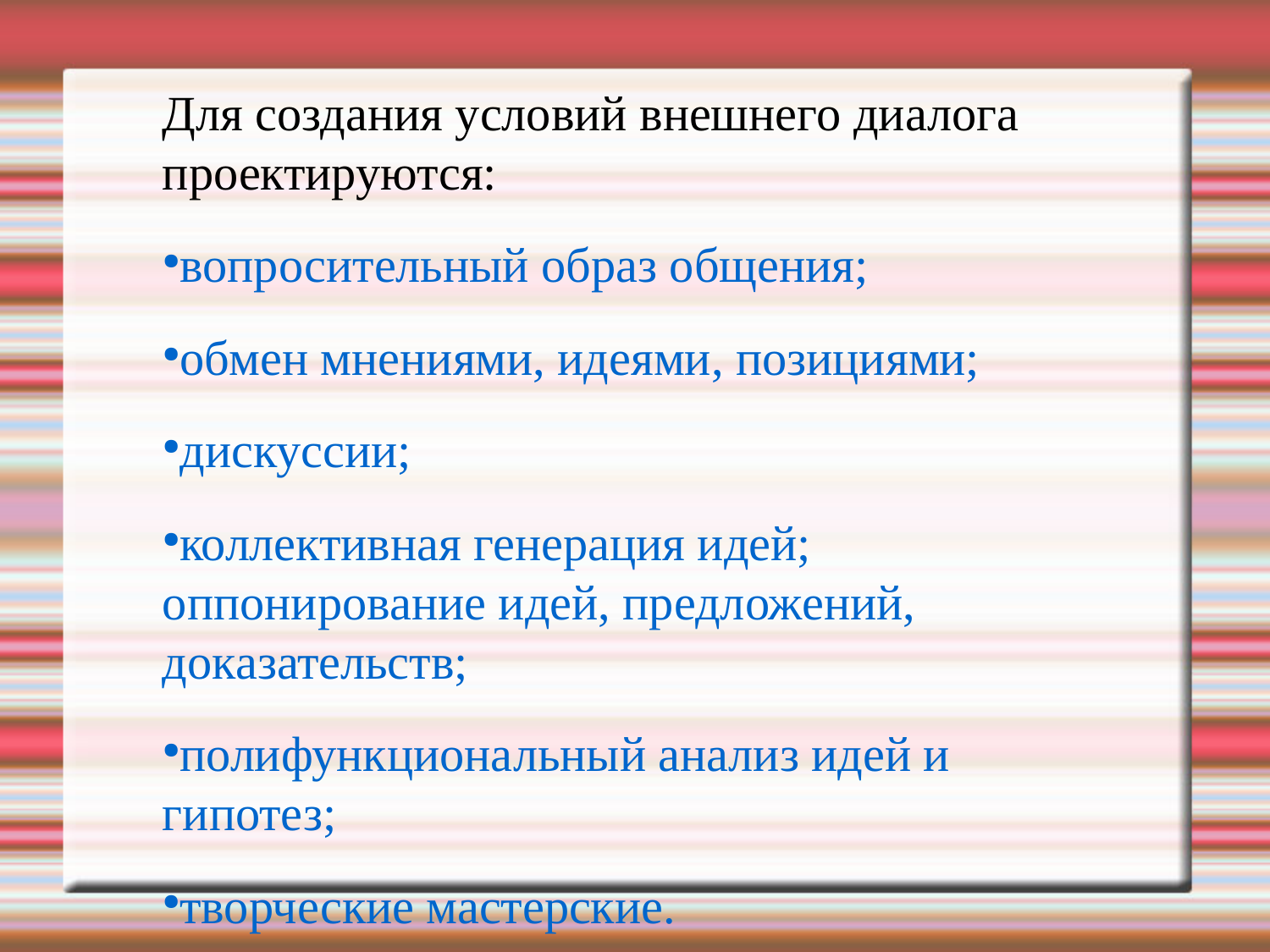

Для создания условий внешнего диалога проектируются:
вопросительный образ общения;
обмен мнениями, идеями, позициями;
дискуссии;
коллективная генерация идей; оппонирование идей, предложений, доказательств;
полифункциональный анализ идей и гипотез;
творческие мастерские.